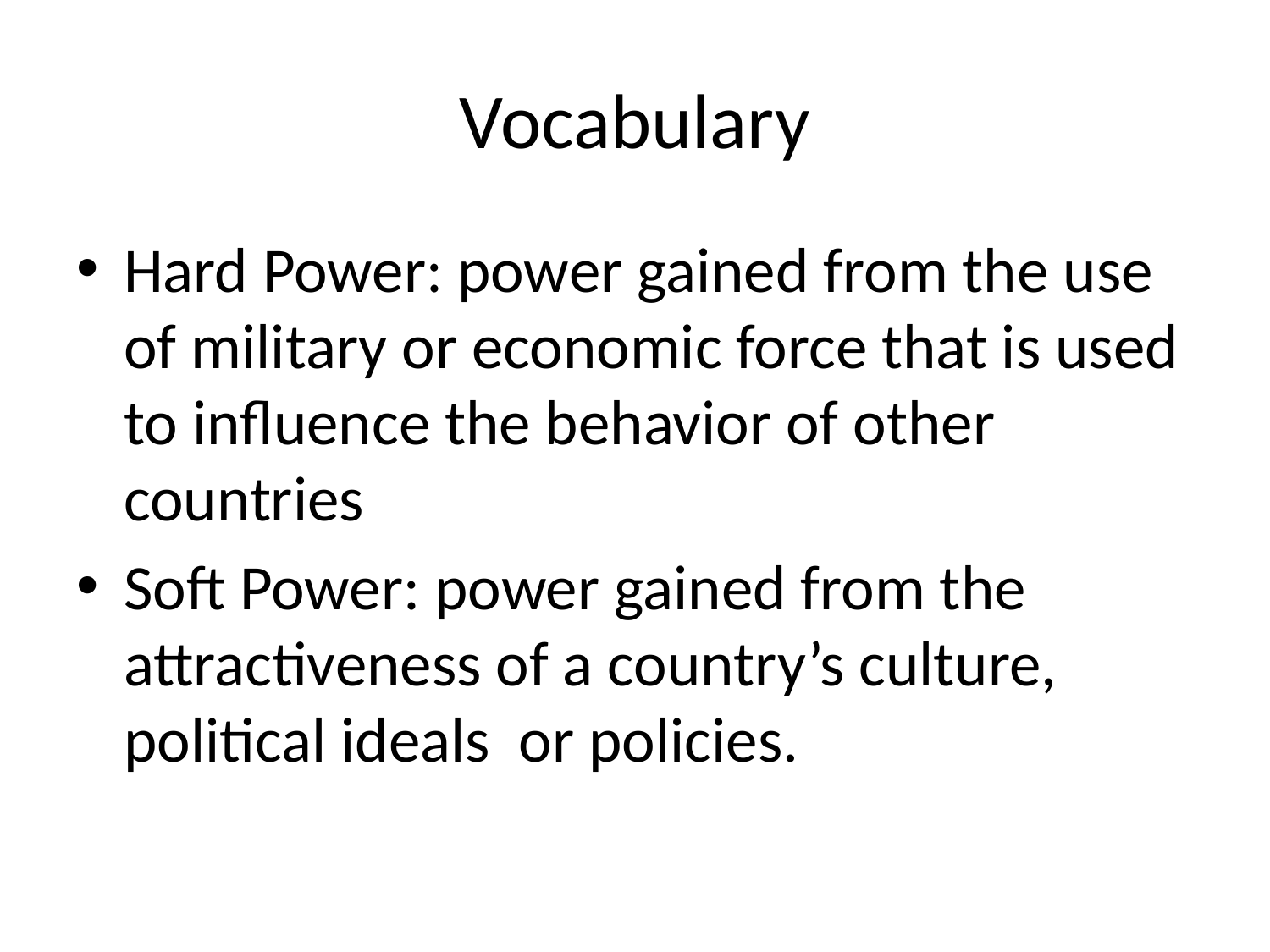

# Vocabulary
Hard Power: power gained from the use of military or economic force that is used to influence the behavior of other countries
Soft Power: power gained from the attractiveness of a country’s culture, political ideals  or policies.